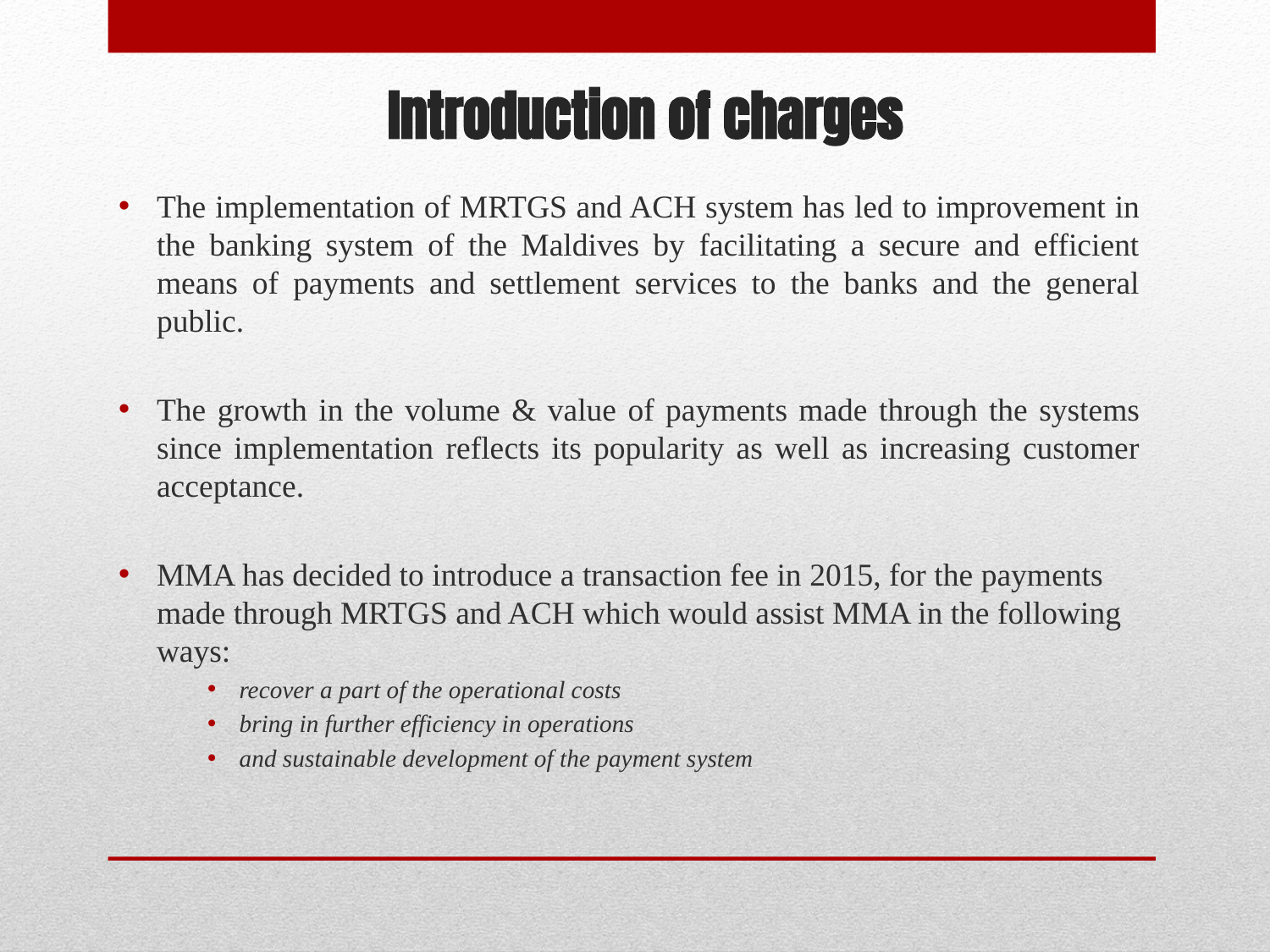

# Introduction of charges
The implementation of MRTGS and ACH system has led to improvement in the banking system of the Maldives by facilitating a secure and efficient means of payments and settlement services to the banks and the general public.

The growth in the volume & value of payments made through the systems since implementation reflects its popularity as well as increasing customer acceptance.

MMA has decided to introduce a transaction fee in 2015, for the payments made through MRTGS and ACH which would assist MMA in the following ways:
recover a part of the operational costs
bring in further efficiency in operations
and sustainable development of the payment system